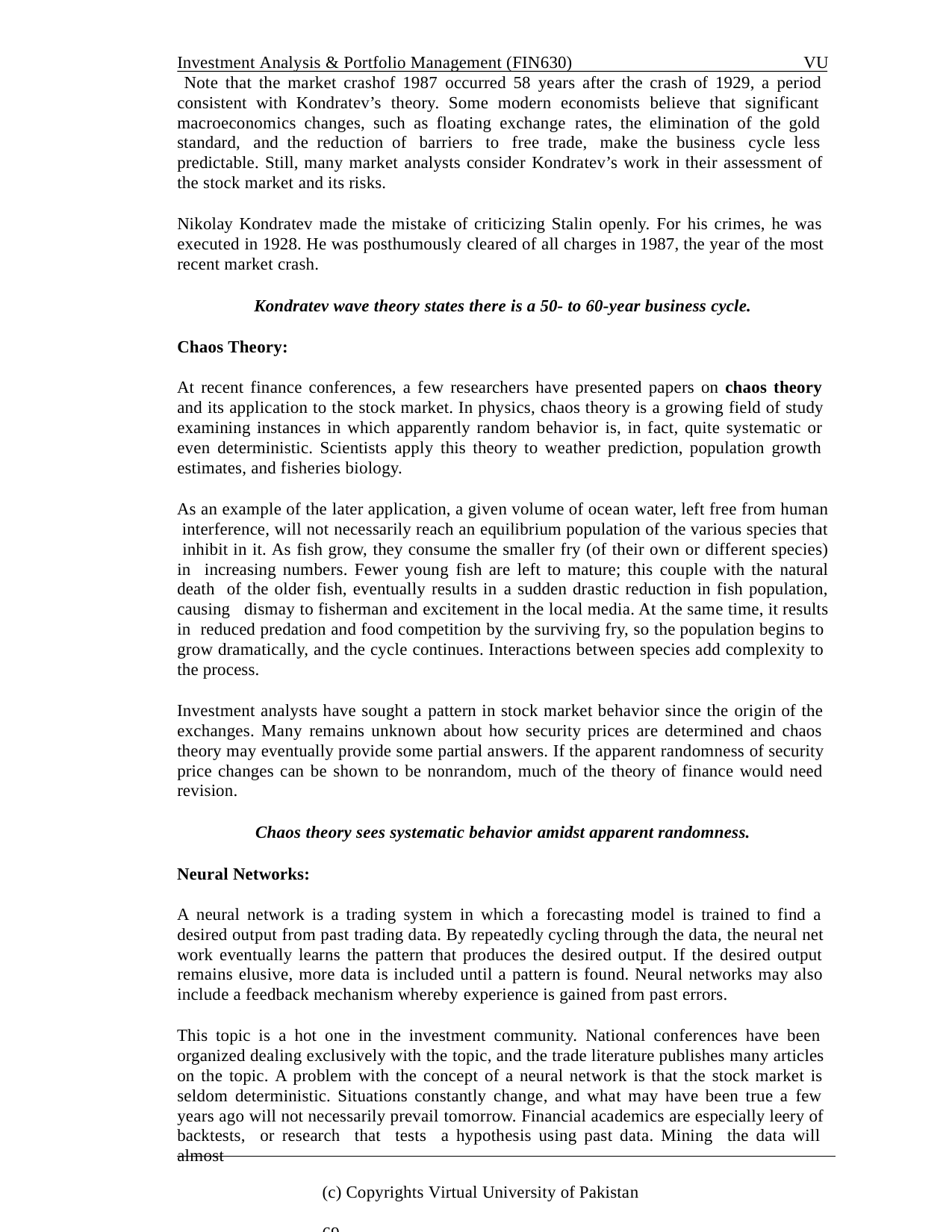

Investment Analysis & Portfolio Management (FIN630)	VU  Note that the market crashof 1987 occurred 58 years after the crash of 1929, a period  consistent with Kondratev’s theory. Some modern economists believe that significant  macroeconomics changes, such as floating exchange rates, the elimination of the gold  standard, and the reduction of barriers to free trade, make the business cycle less  predictable. Still, many market analysts consider Kondratev’s work in their assessment of  the stock market and its risks.

Nikolay Kondratev made the mistake of criticizing Stalin openly. For his crimes, he was  executed in 1928. He was posthumously cleared of all charges in 1987, the year of the most  recent market crash.

Kondratev wave theory states there is a 50- to 60-year business cycle.

Chaos Theory:

At recent finance conferences, a few researchers have presented papers on chaos theory  and its application to the stock market. In physics, chaos theory is a growing field of study  examining instances in which apparently random behavior is, in fact, quite systematic or  even deterministic. Scientists apply this theory to weather prediction, population growth  estimates, and fisheries biology.

As an example of the later application, a given volume of ocean water, left free from human  interference, will not necessarily reach an equilibrium population of the various species that  inhibit in it. As fish grow, they consume the smaller fry (of their own or different species) in  increasing numbers. Fewer young fish are left to mature; this couple with the natural death  of the older fish, eventually results in a sudden drastic reduction in fish population, causing  dismay to fisherman and excitement in the local media. At the same time, it results in  reduced predation and food competition by the surviving fry, so the population begins to  grow dramatically, and the cycle continues. Interactions between species add complexity to  the process.

Investment analysts have sought a pattern in stock market behavior since the origin of the  exchanges. Many remains unknown about how security prices are determined and chaos  theory may eventually provide some partial answers. If the apparent randomness of security  price changes can be shown to be nonrandom, much of the theory of finance would need  revision.

Chaos theory sees systematic behavior amidst apparent randomness.

Neural Networks:

A neural network is a trading system in which a forecasting model is trained to find a  desired output from past trading data. By repeatedly cycling through the data, the neural net  work eventually learns the pattern that produces the desired output. If the desired output  remains elusive, more data is included until a pattern is found. Neural networks may also  include a feedback mechanism whereby experience is gained from past errors.

This topic is a hot one in the investment community. National conferences have been  organized dealing exclusively with the topic, and the trade literature publishes many articles  on the topic. A problem with the concept of a neural network is that the stock market is  seldom deterministic. Situations constantly change, and what may have been true a few  years ago will not necessarily prevail tomorrow. Financial academics are especially leery of  backtests,  or research  that  tests  a hypothesis using past data. Mining  the data will  almost
(c) Copyrights Virtual University of Pakistan	69